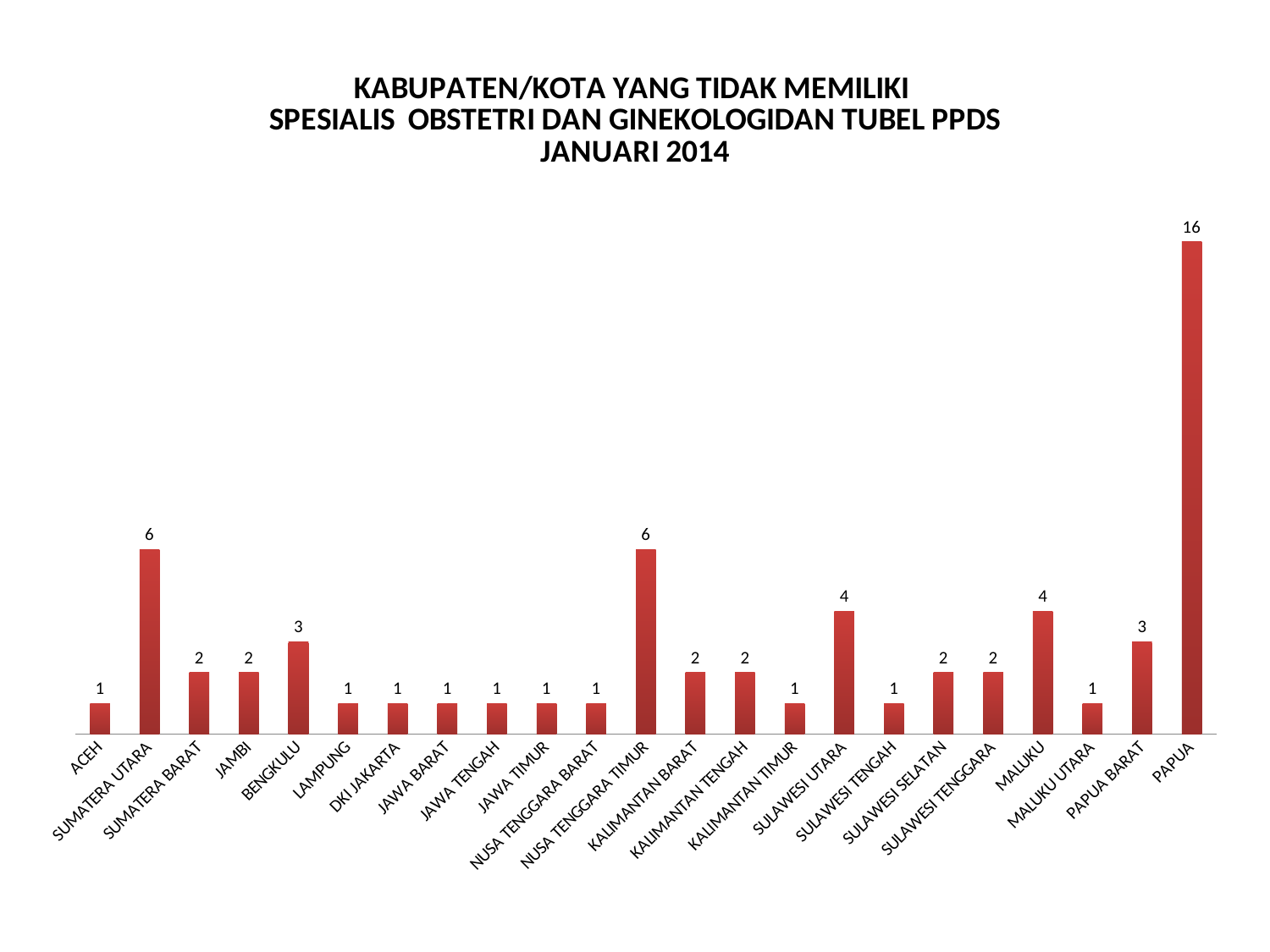

### Chart: KABUPATEN/KOTA YANG TIDAK MEMILIKI
SPESIALIS  OBSTETRI DAN GINEKOLOGIDAN TUBEL PPDS
JANUARI 2014

| Category |  |
|---|---|
| ACEH | 1.0 |
| SUMATERA UTARA | 6.0 |
| SUMATERA BARAT | 2.0 |
| JAMBI | 2.0 |
| BENGKULU | 3.0 |
| LAMPUNG | 1.0 |
| DKI JAKARTA | 1.0 |
| JAWA BARAT | 1.0 |
| JAWA TENGAH | 1.0 |
| JAWA TIMUR | 1.0 |
| NUSA TENGGARA BARAT | 1.0 |
| NUSA TENGGARA TIMUR | 6.0 |
| KALIMANTAN BARAT | 2.0 |
| KALIMANTAN TENGAH | 2.0 |
| KALIMANTAN TIMUR | 1.0 |
| SULAWESI UTARA | 4.0 |
| SULAWESI TENGAH | 1.0 |
| SULAWESI SELATAN | 2.0 |
| SULAWESI TENGGARA | 2.0 |
| MALUKU | 4.0 |
| MALUKU UTARA | 1.0 |
| PAPUA BARAT | 3.0 |
| PAPUA | 16.0 |